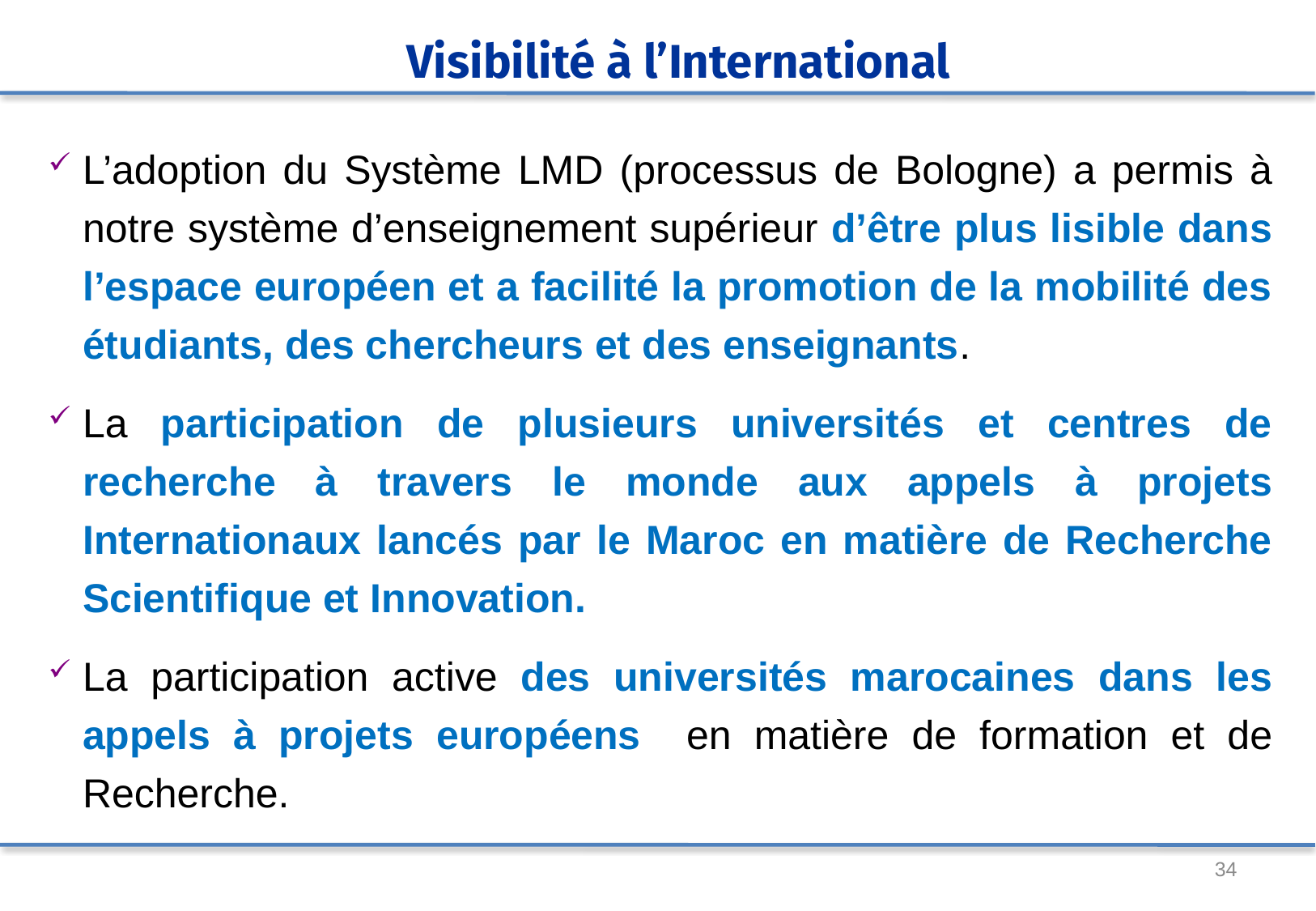

Visibilité à l’International

L’adoption du Système LMD (processus de Bologne) a permis à notre système d’enseignement supérieur d’être plus lisible dans l’espace européen et a facilité la promotion de la mobilité des étudiants, des chercheurs et des enseignants.
La participation de plusieurs universités et centres de recherche à travers le monde aux appels à projets Internationaux lancés par le Maroc en matière de Recherche Scientifique et Innovation.
La participation active des universités marocaines dans les appels à projets européens  en matière de formation et de Recherche.
34